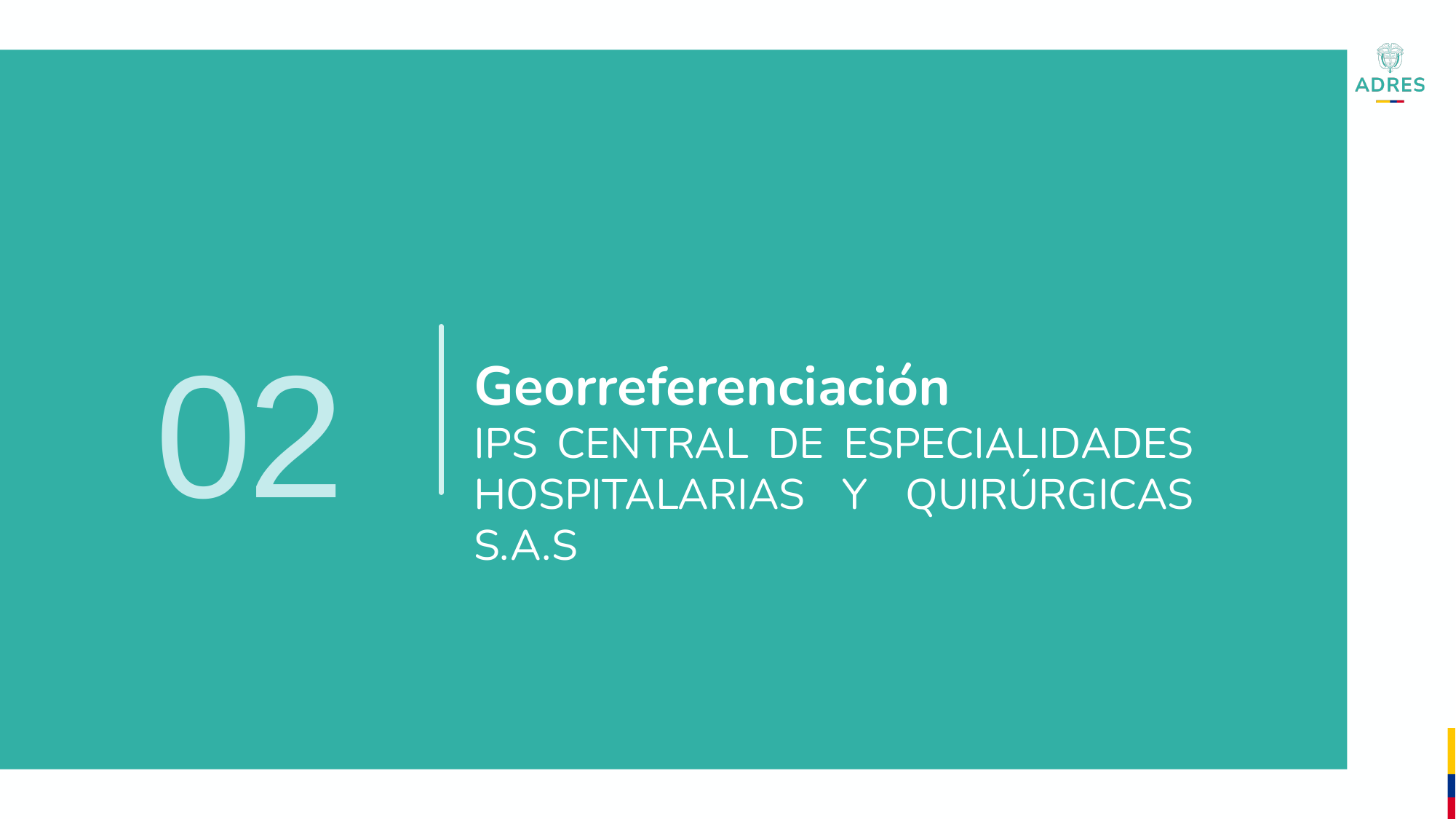

02
Georreferenciación
IPS CENTRAL DE ESPECIALIDADES HOSPITALARIAS Y QUIRÚRGICAS S.A.S